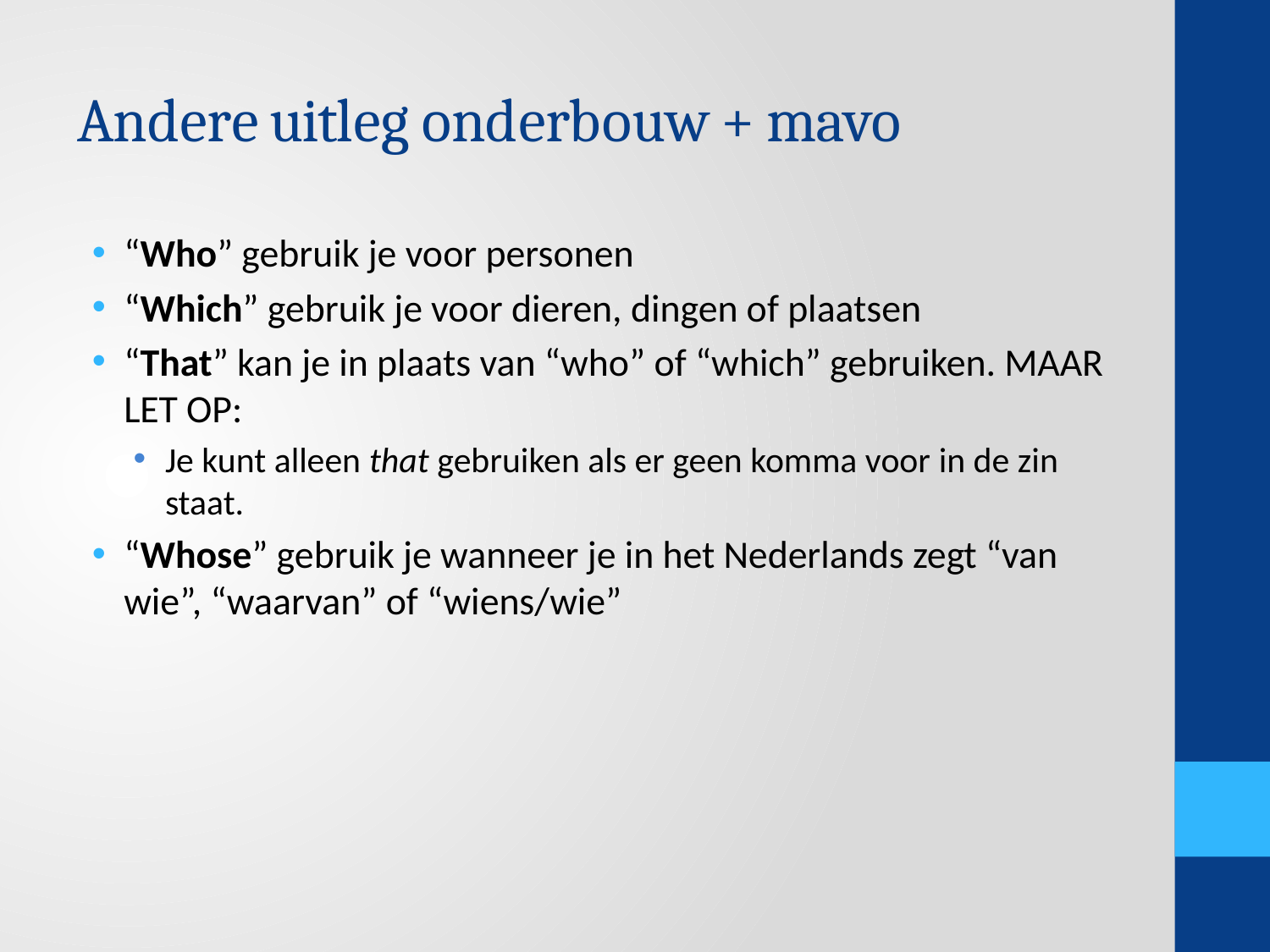

# Andere uitleg onderbouw + mavo
“Who” gebruik je voor personen
“Which” gebruik je voor dieren, dingen of plaatsen
“That” kan je in plaats van “who” of “which” gebruiken. MAAR LET OP:
Je kunt alleen that gebruiken als er geen komma voor in de zin staat.
“Whose” gebruik je wanneer je in het Nederlands zegt “van wie”, “waarvan” of “wiens/wie”